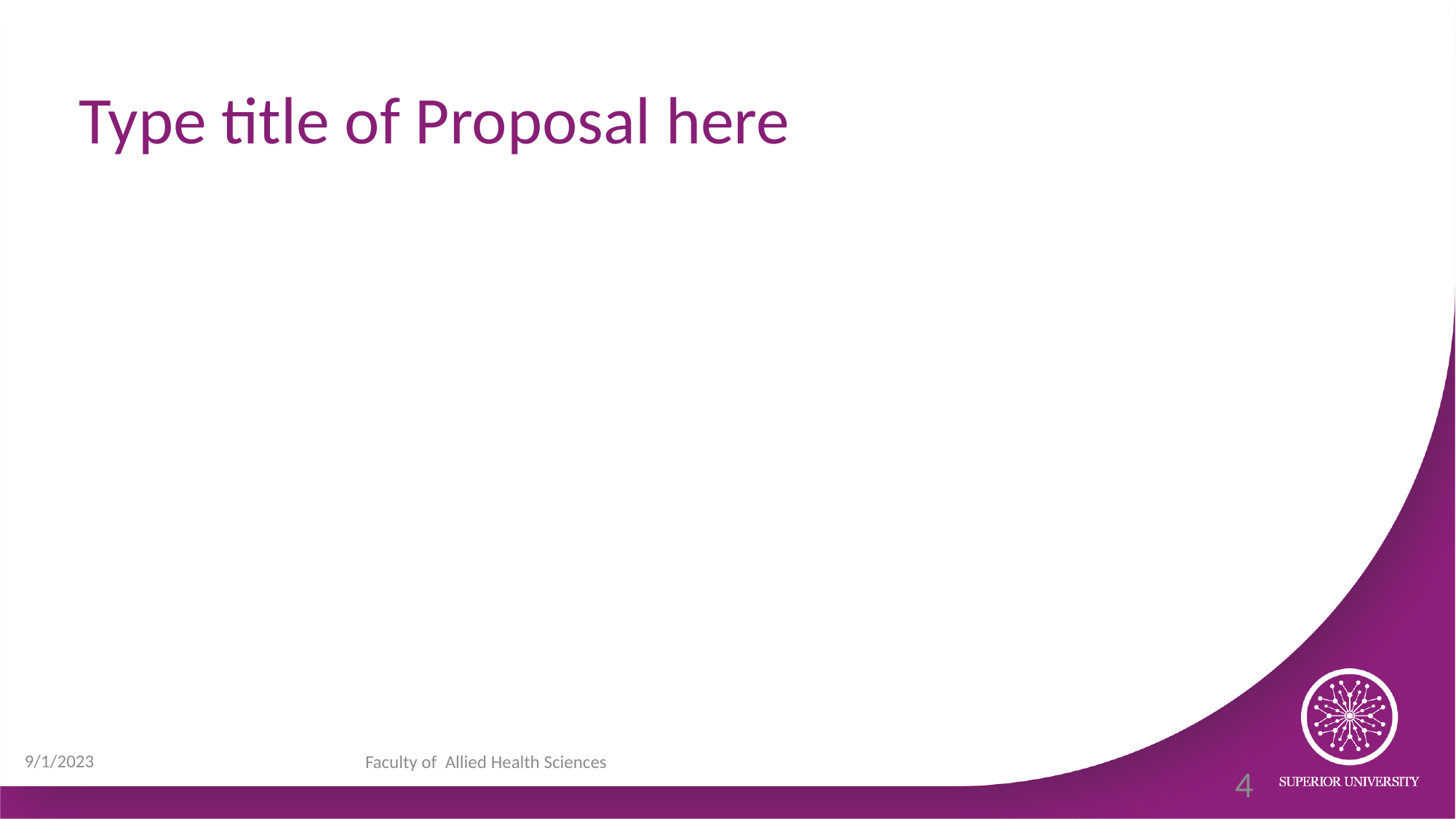

# Type title of Proposal here

9/1/2023
Faculty of  Allied Health Sciences
4